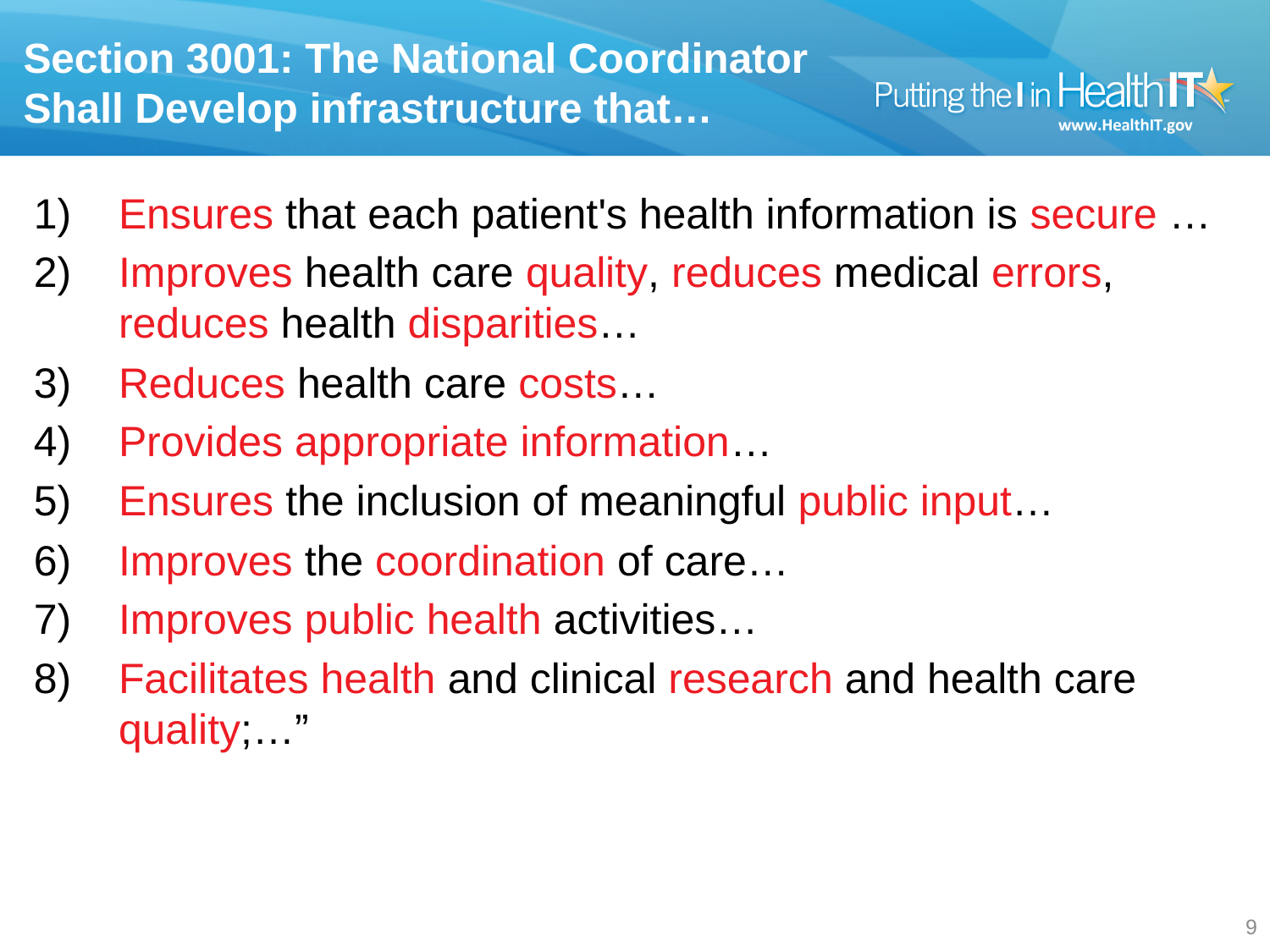

# Section 3001: The National Coordinator Shall Develop infrastructure that…
Ensures that each patient's health information is secure …
Improves health care quality, reduces medical errors, reduces health disparities…
Reduces health care costs…
Provides appropriate information…
Ensures the inclusion of meaningful public input…
Improves the coordination of care…
Improves public health activities…
Facilitates health and clinical research and health care quality;…”

9